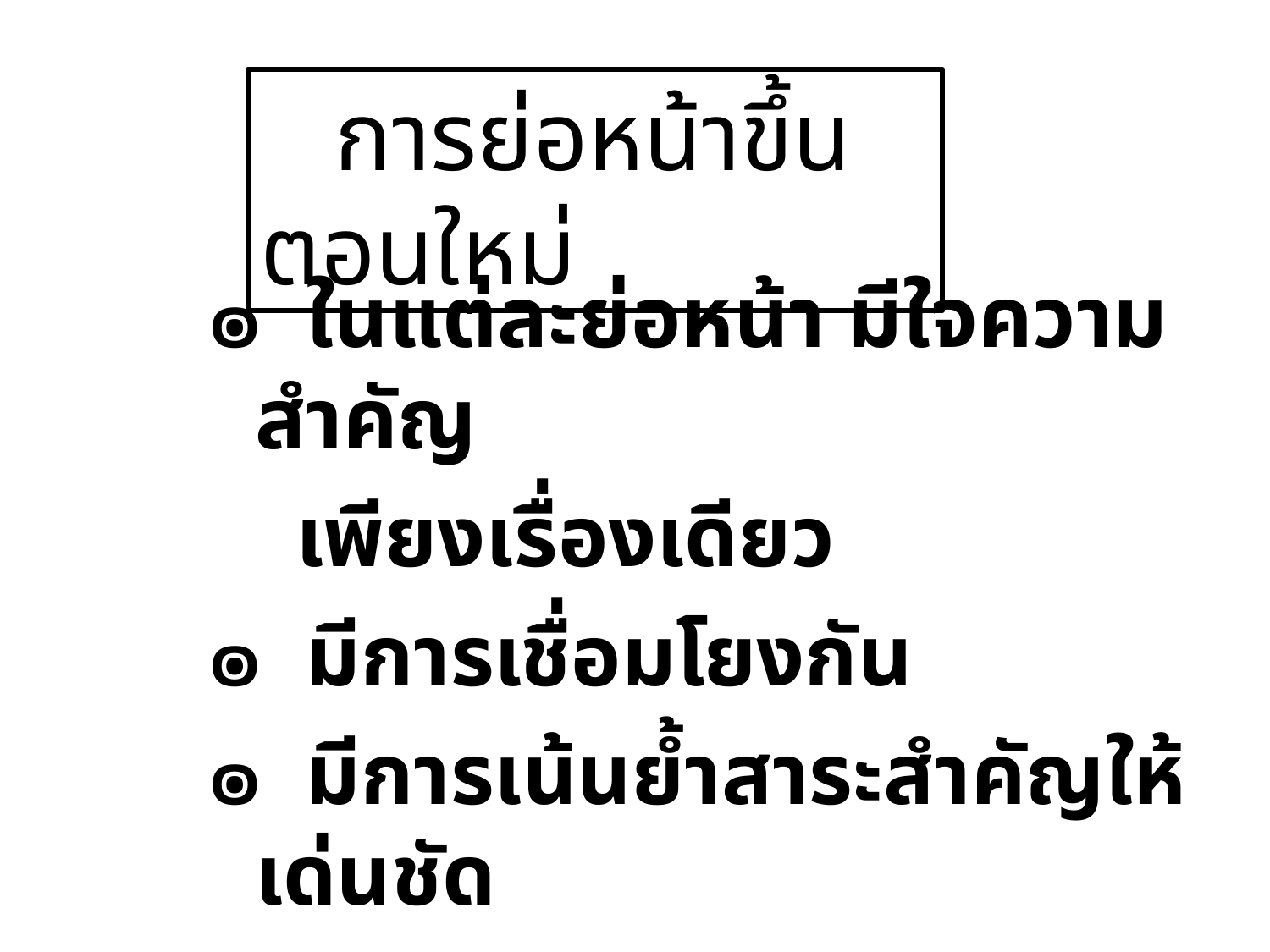

การย่อหน้าขึ้นตอนใหม่
๏  ในแต่ละย่อหน้า มีใจความสำคัญ
    เพียงเรื่องเดียว
๏  มีการเชื่อมโยงกัน
๏  มีการเน้นย้ำสาระสำคัญให้เด่นชัด